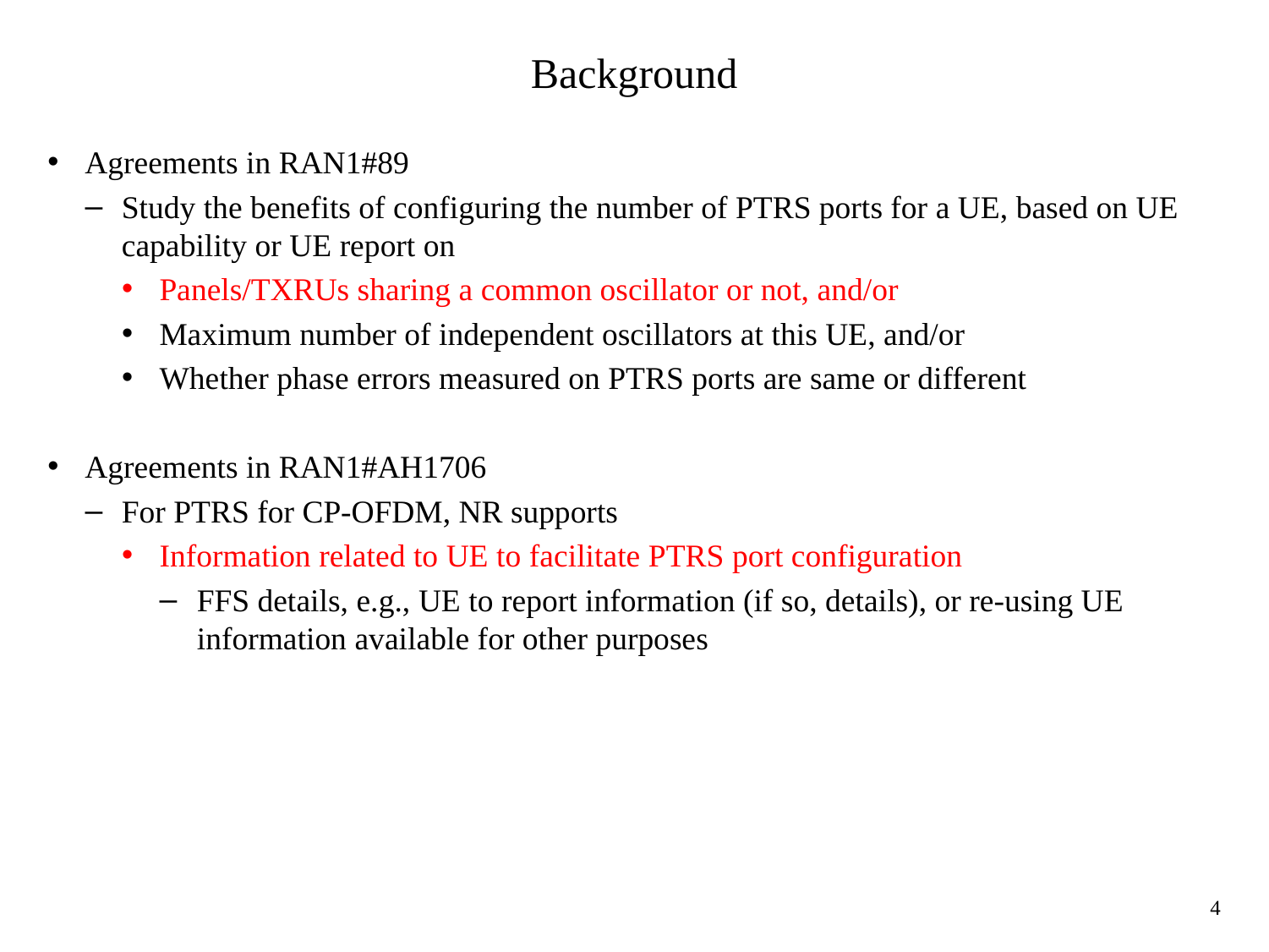

# Background
Agreements in RAN1#89
Study the benefits of configuring the number of PTRS ports for a UE, based on UE capability or UE report on
Panels/TXRUs sharing a common oscillator or not, and/or
Maximum number of independent oscillators at this UE, and/or
Whether phase errors measured on PTRS ports are same or different

Agreements in RAN1#AH1706
For PTRS for CP-OFDM, NR supports
Information related to UE to facilitate PTRS port configuration
FFS details, e.g., UE to report information (if so, details), or re-using UE information available for other purposes

4